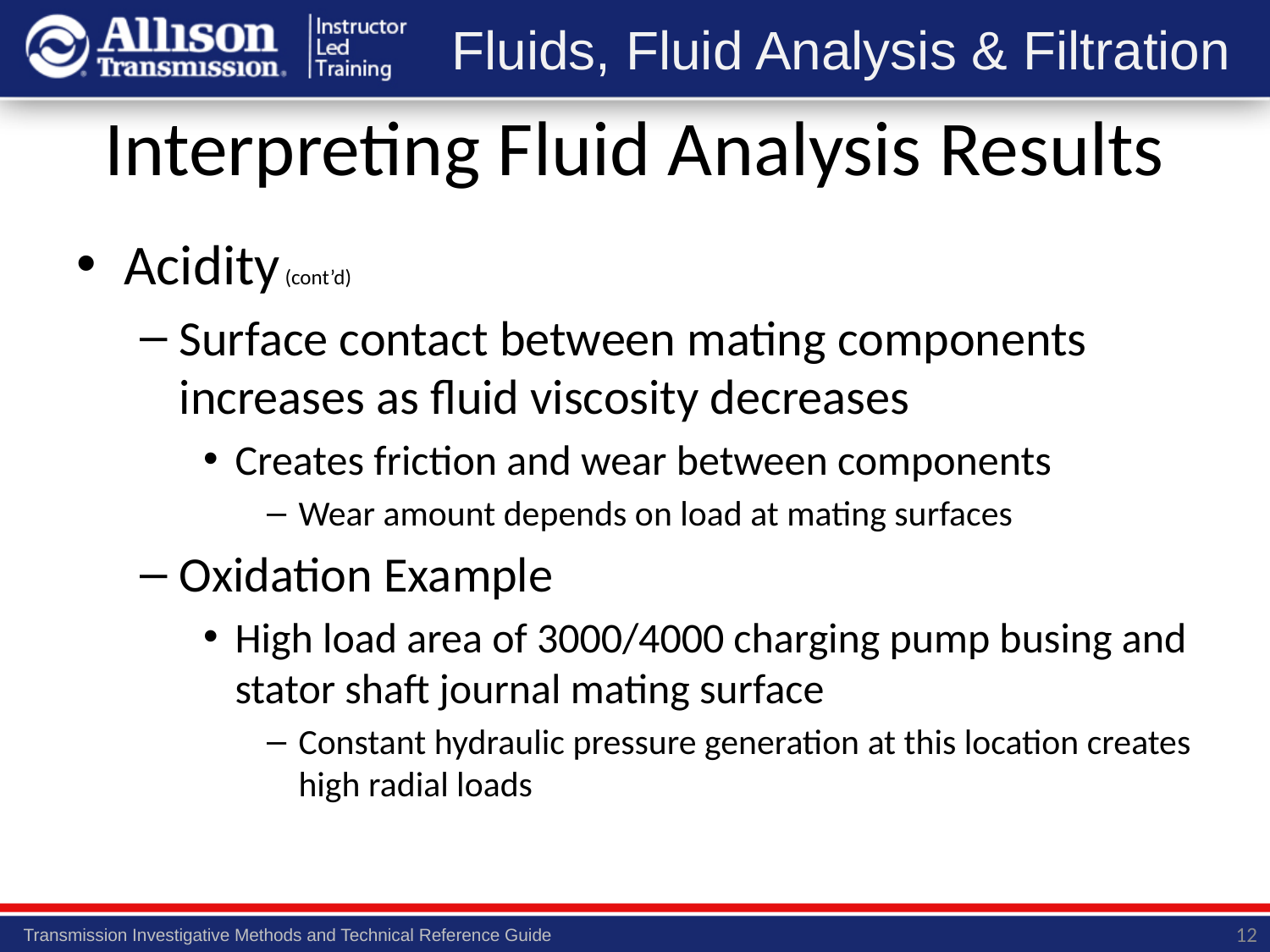

# Interpreting Fluid Analysis Results
Acidity (cont’d)
Surface contact between mating components increases as fluid viscosity decreases
Creates friction and wear between components
Wear amount depends on load at mating surfaces
Oxidation Example
High load area of 3000/4000 charging pump busing and stator shaft journal mating surface
Constant hydraulic pressure generation at this location creates high radial loads
12